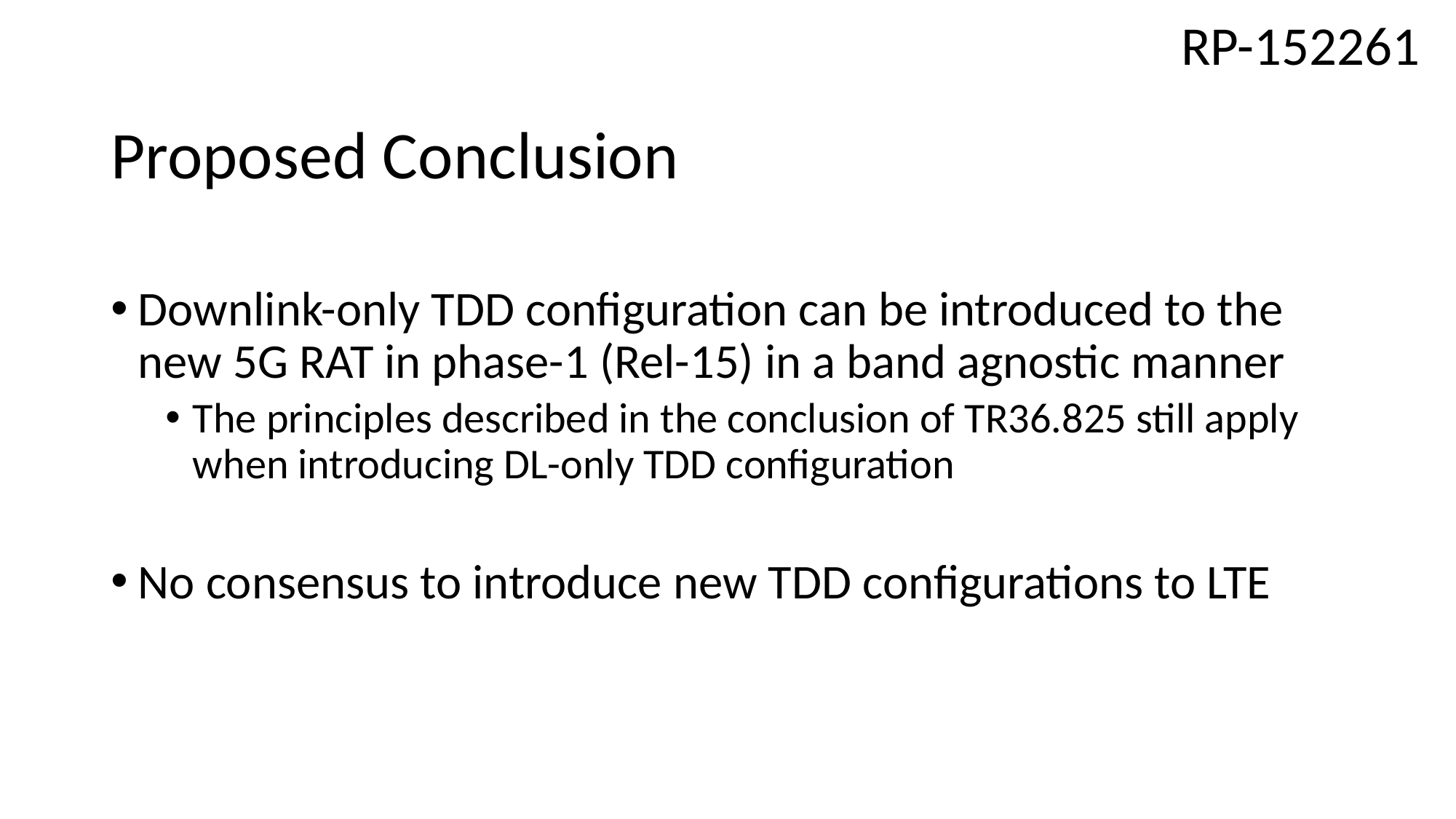

RP-152261
# Proposed Conclusion
Downlink-only TDD configuration can be introduced to the new 5G RAT in phase-1 (Rel-15) in a band agnostic manner
The principles described in the conclusion of TR36.825 still apply when introducing DL-only TDD configuration

No consensus to introduce new TDD configurations to LTE